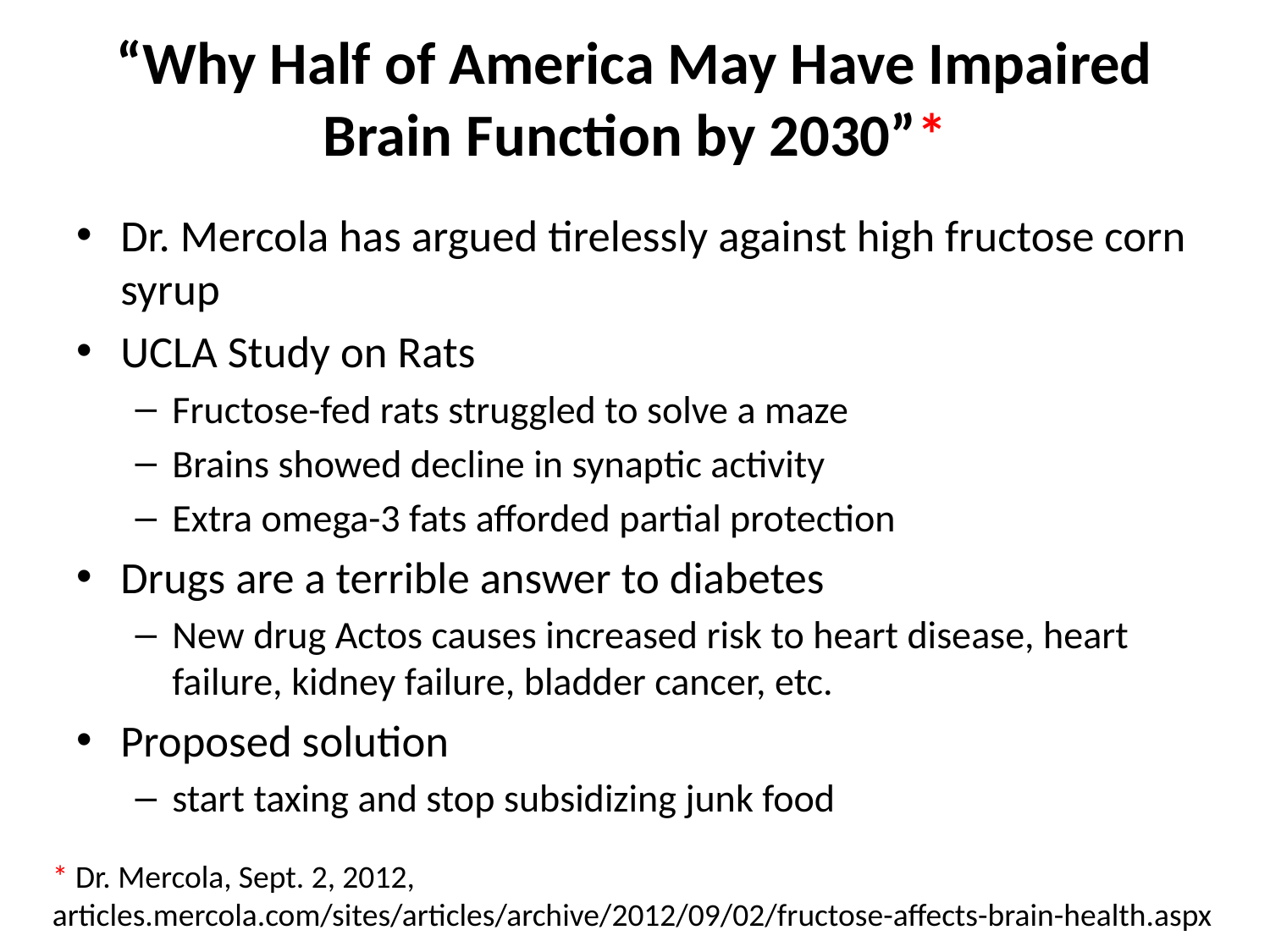

# “Why Half of America May Have Impaired Brain Function by 2030”*
Dr. Mercola has argued tirelessly against high fructose corn syrup
UCLA Study on Rats
Fructose-fed rats struggled to solve a maze
Brains showed decline in synaptic activity
Extra omega-3 fats afforded partial protection
Drugs are a terrible answer to diabetes
New drug Actos causes increased risk to heart disease, heart failure, kidney failure, bladder cancer, etc.
Proposed solution
start taxing and stop subsidizing junk food

* Dr. Mercola, Sept. 2, 2012,
articles.mercola.com/sites/articles/archive/2012/09/02/fructose-affects-brain-health.aspx